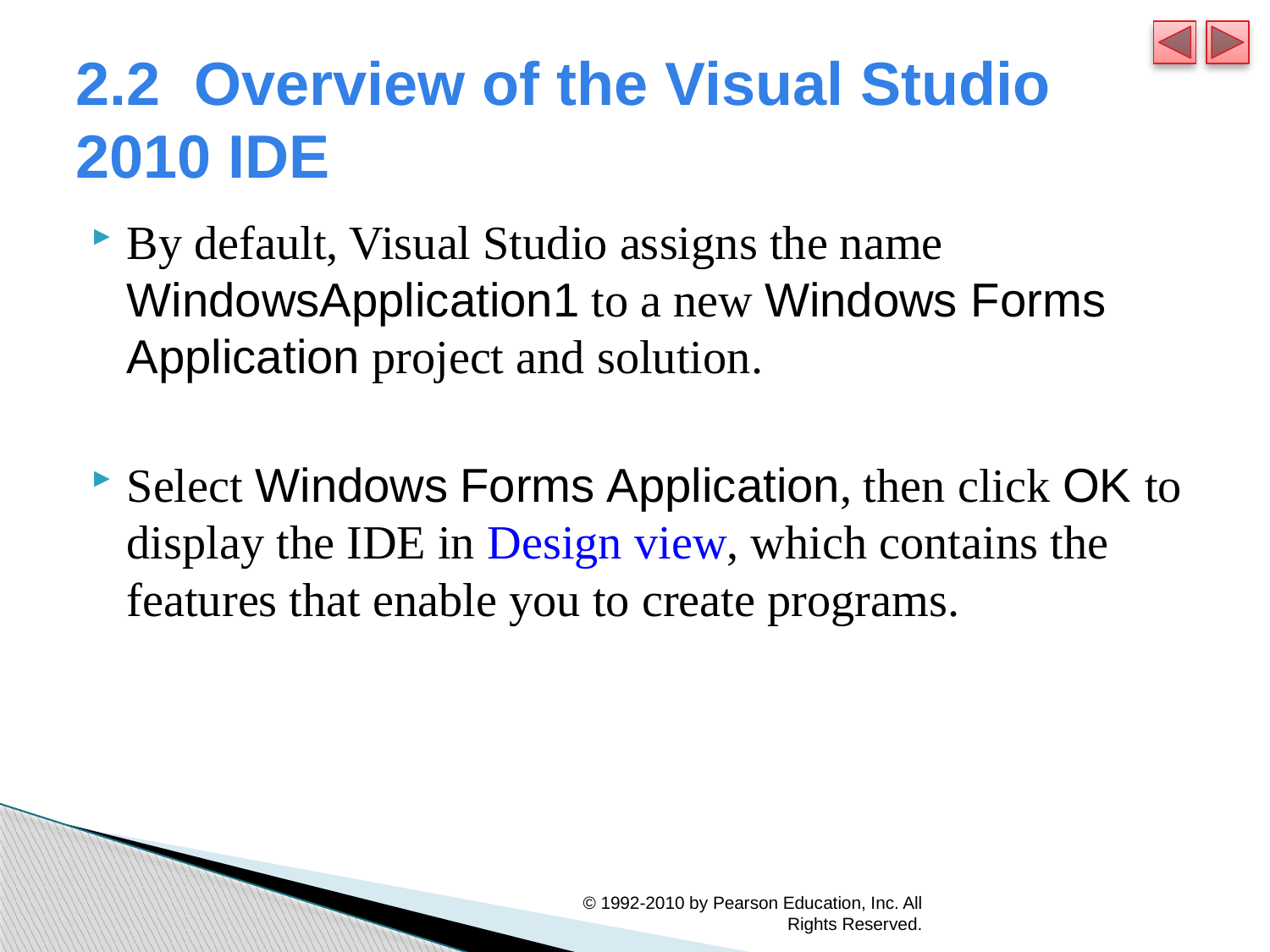

# 2.2  Overview of the Visual Studio 2010 IDE
By default, Visual Studio assigns the name WindowsApplication1 to a new Windows Forms Application project and solution.

Select Windows Forms Application, then click OK to display the IDE in Design view, which contains the features that enable you to create programs.
© 1992-2010 by Pearson Education, Inc. All Rights Reserved.